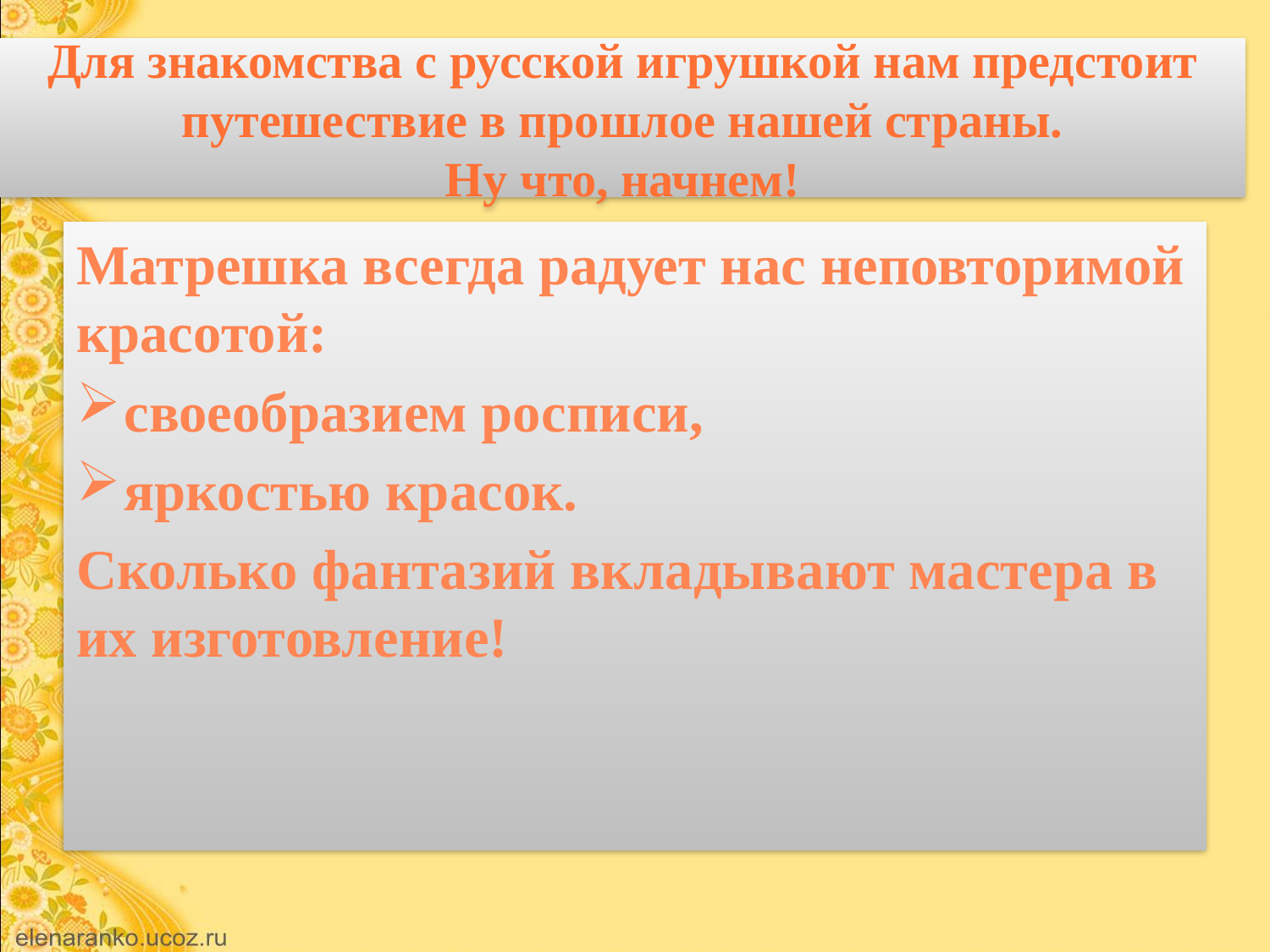

# Для знакомства с русской игрушкой нам предстоит путешествие в прошлое нашей страны. Ну что, начнем!
Матрешка всегда радует нас неповторимой красотой:
своеобразием росписи,
яркостью красок.
Сколько фантазий вкладывают мастера в их изготовление!